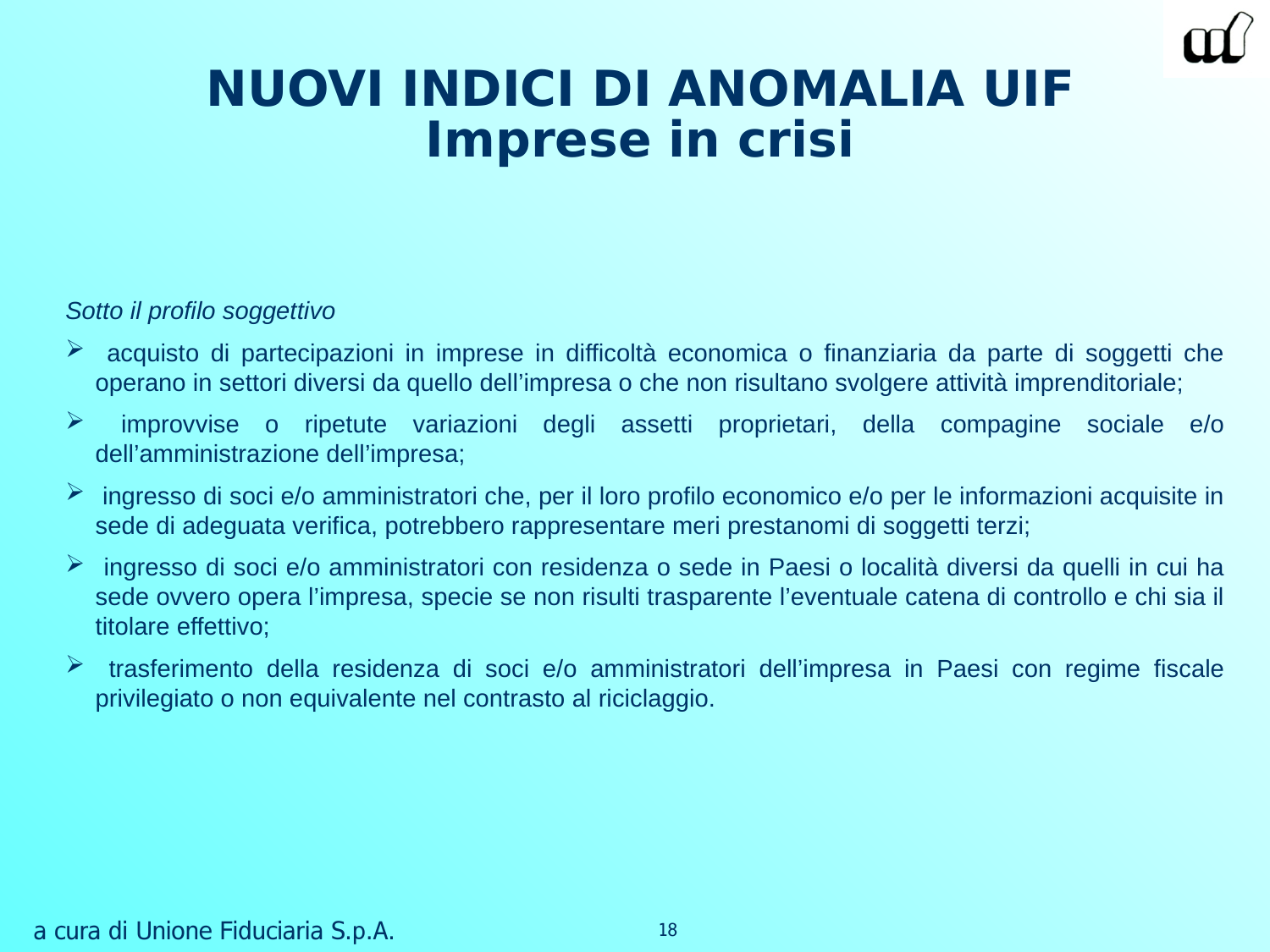

NUOVI INDICI DI ANOMALIA UIF
Imprese in crisi

Sotto il profilo soggettivo
 acquisto di partecipazioni in imprese in difficoltà economica o finanziaria da parte di soggetti che operano in settori diversi da quello dell’impresa o che non risultano svolgere attività imprenditoriale;
 improvvise o ripetute variazioni degli assetti proprietari, della compagine sociale e/o dell’amministrazione dell’impresa;
 ingresso di soci e/o amministratori che, per il loro profilo economico e/o per le informazioni acquisite in sede di adeguata verifica, potrebbero rappresentare meri prestanomi di soggetti terzi;
 ingresso di soci e/o amministratori con residenza o sede in Paesi o località diversi da quelli in cui ha sede ovvero opera l’impresa, specie se non risulti trasparente l’eventuale catena di controllo e chi sia il titolare effettivo;
 trasferimento della residenza di soci e/o amministratori dell’impresa in Paesi con regime fiscale privilegiato o non equivalente nel contrasto al riciclaggio.